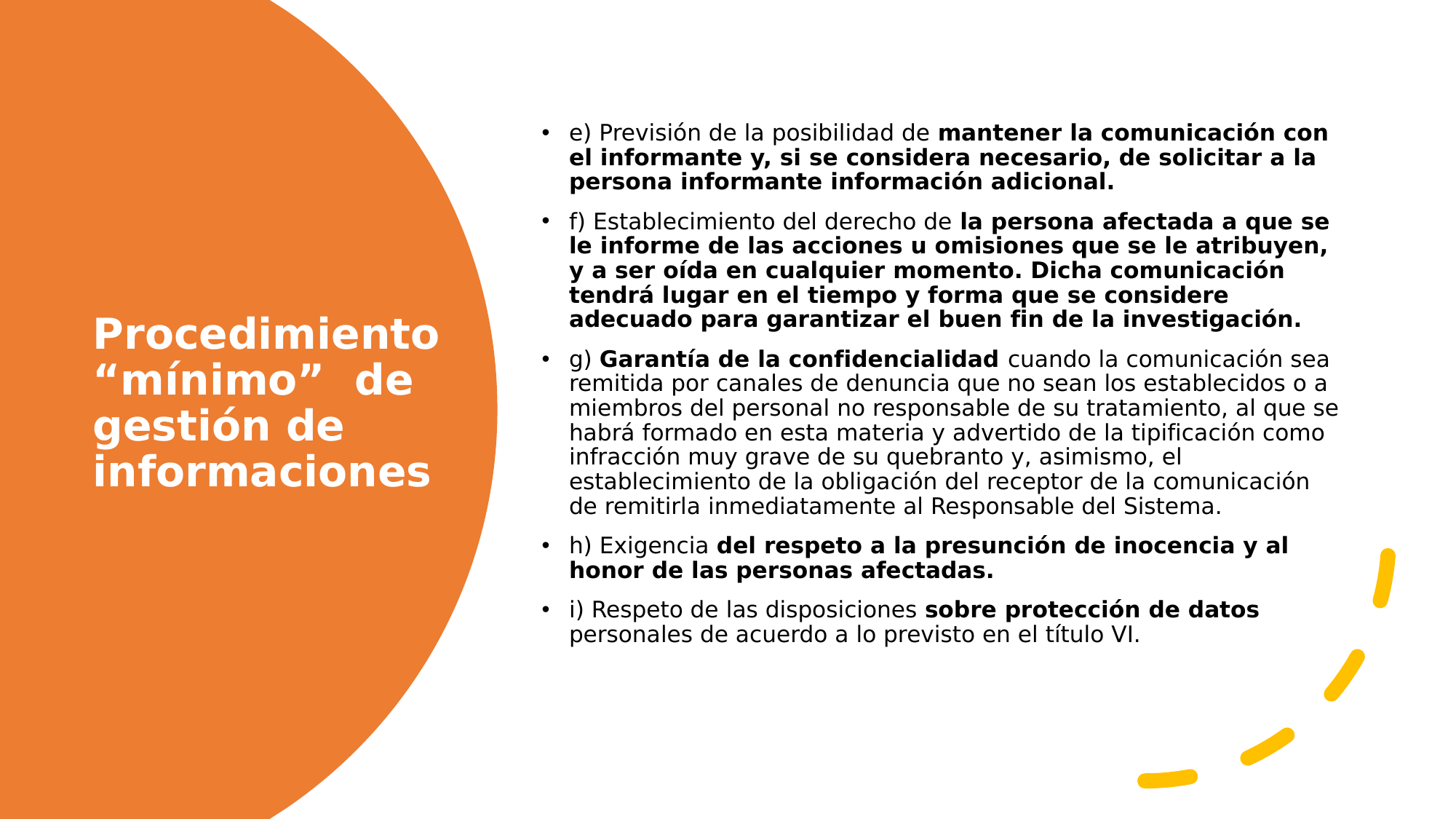

e) Previsión de la posibilidad de mantener la comunicación con el informante y, si se considera necesario, de solicitar a la persona informante información adicional.
f) Establecimiento del derecho de la persona afectada a que se le informe de las acciones u omisiones que se le atribuyen, y a ser oída en cualquier momento. Dicha comunicación tendrá lugar en el tiempo y forma que se considere adecuado para garantizar el buen fin de la investigación.
g) Garantía de la confidencialidad cuando la comunicación sea remitida por canales de denuncia que no sean los establecidos o a miembros del personal no responsable de su tratamiento, al que se habrá formado en esta materia y advertido de la tipificación como infracción muy grave de su quebranto y, asimismo, el establecimiento de la obligación del receptor de la comunicación de remitirla inmediatamente al Responsable del Sistema.
h) Exigencia del respeto a la presunción de inocencia y al honor de las personas afectadas.
i) Respeto de las disposiciones sobre protección de datos personales de acuerdo a lo previsto en el título VI.

# Procedimiento “mínimo”  de gestión de informaciones